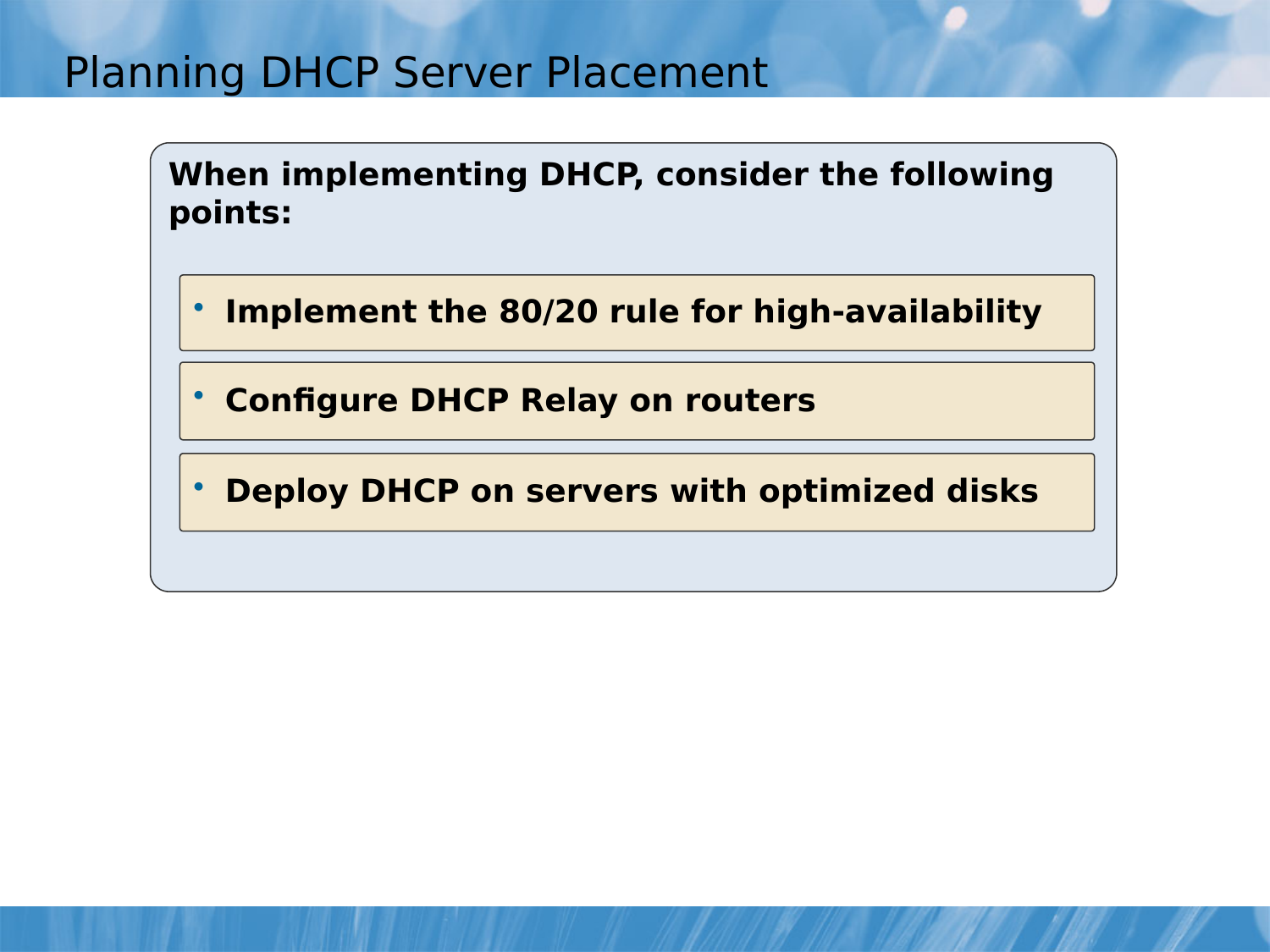

# Planning DHCP Server Placement
When implementing DHCP, consider the following points:

Implement the 80/20 rule for high-availability
Configure DHCP Relay on routers
Deploy DHCP on servers with optimized disks